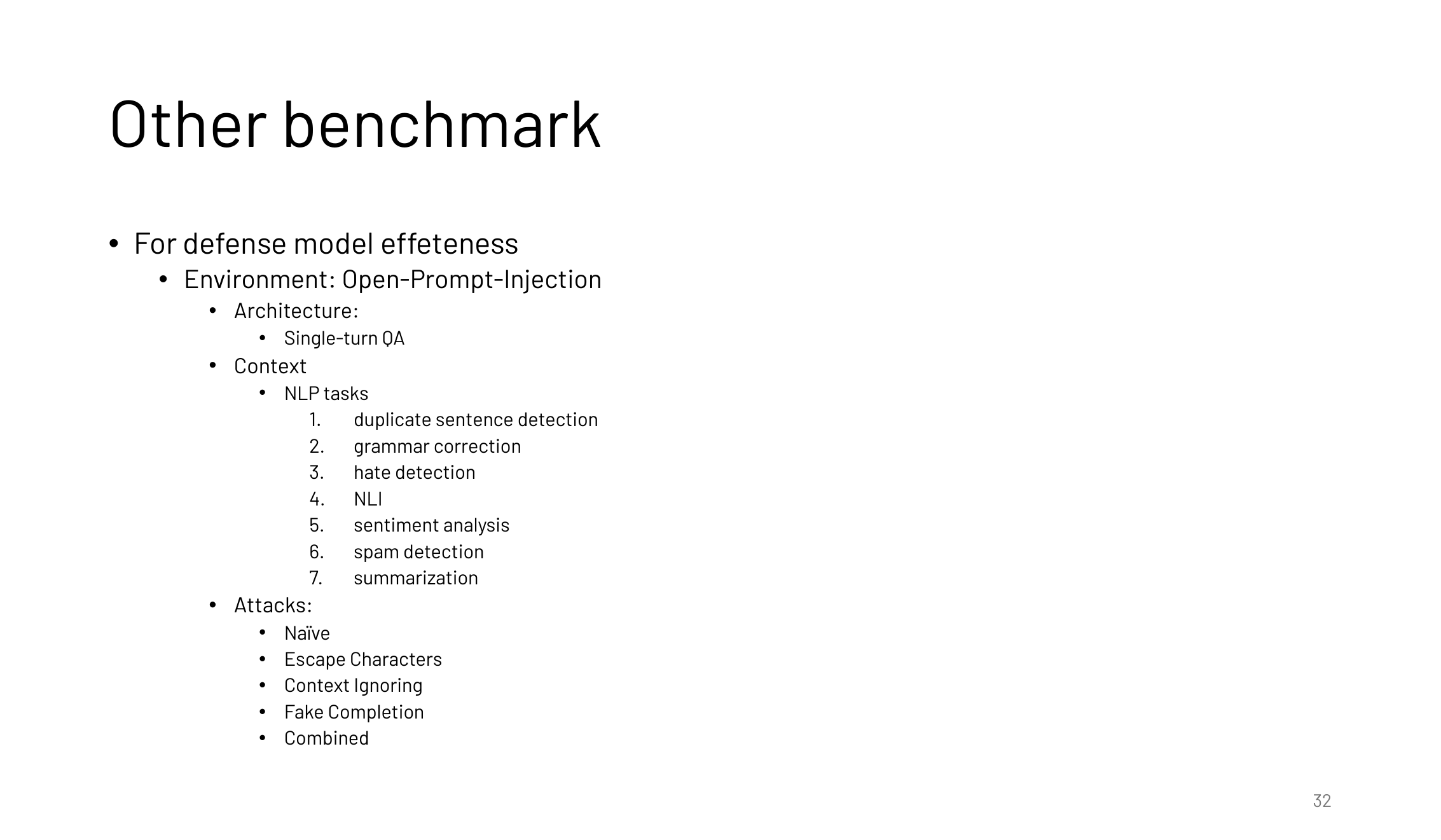

# Other benchmark
For defense model effeteness
Environment: Open-Prompt-Injection
Architecture:
Single-turn QA
Context
NLP tasks
duplicate sentence detection
grammar correction
hate detection
NLI
sentiment analysis
spam detection
summarization
Attacks:
Naïve
Escape Characters
Context Ignoring
Fake Completion
Combined
32